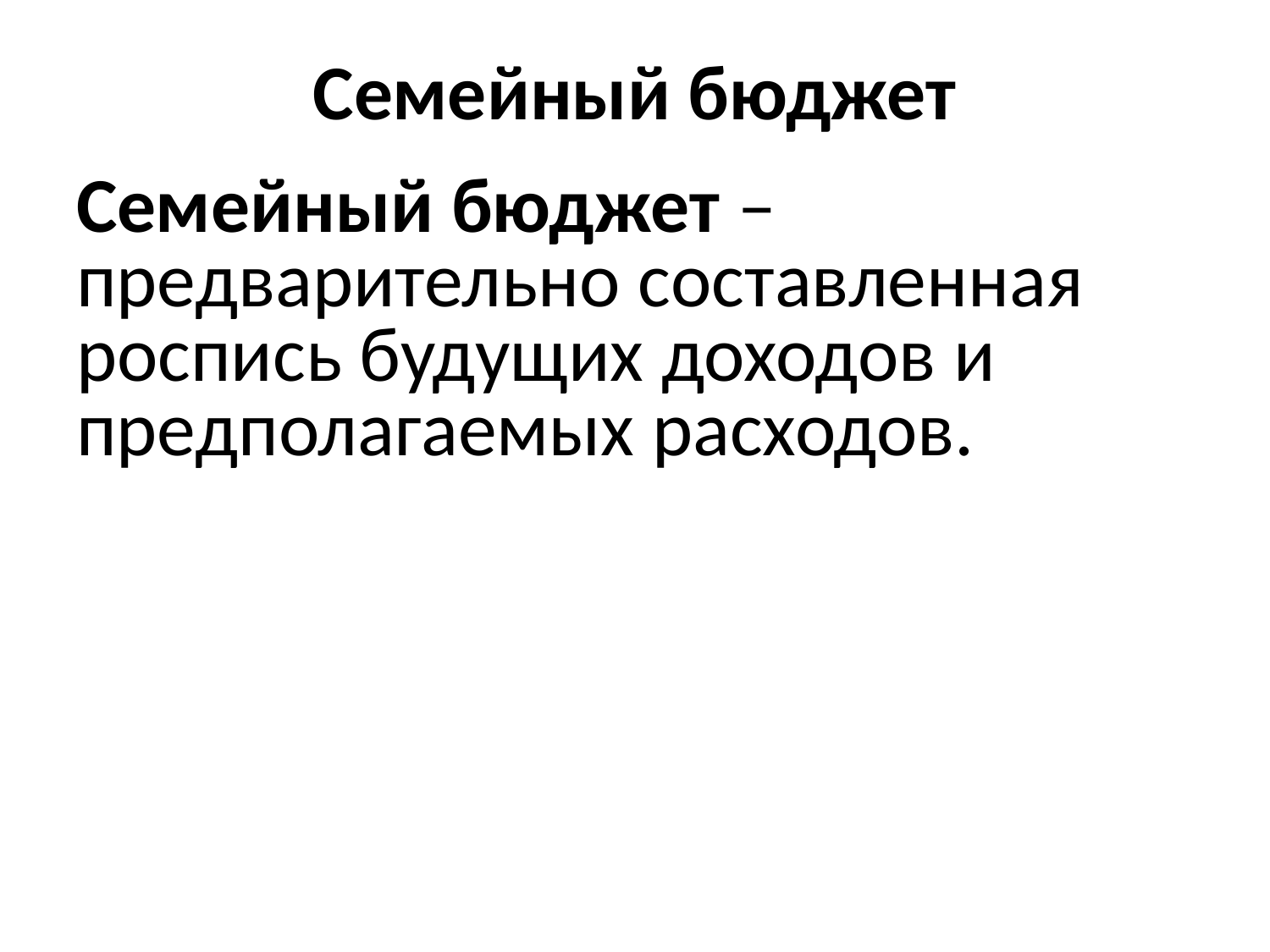

# Семейный бюджет
Семейный бюджет – предварительно составленная роспись будущих доходов и предполагаемых расходов.